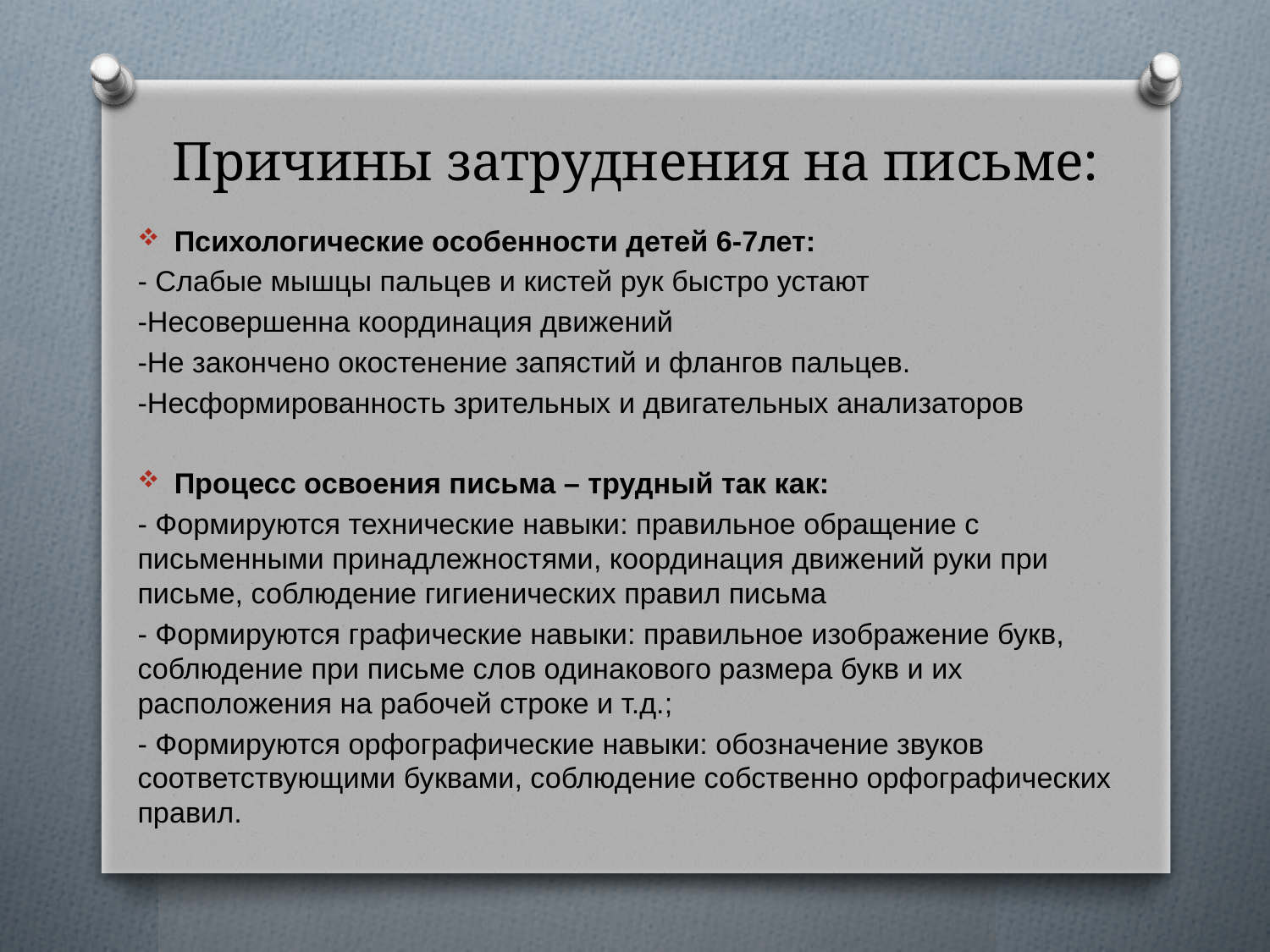

# Причины затруднения на письме:
Психологические особенности детей 6-7лет:
- Слабые мышцы пальцев и кистей рук быстро устают
-Несовершенна координация движений
-Не закончено окостенение запястий и флангов пальцев.
-Несформированность зрительных и двигательных анализаторов

Процесс освоения письма – трудный так как:
- Формируются технические навыки: правильное обращение с письменными принадлежностями, координация движений руки при письме, соблюдение гигиенических правил письма
- Формируются графические навыки: правильное изображение букв, соблюдение при письме слов одинакового размера букв и их расположения на рабочей строке и т.д.;
- Формируются орфографические навыки: обозначение звуков соответствующими буквами, соблюдение собственно орфографических правил.